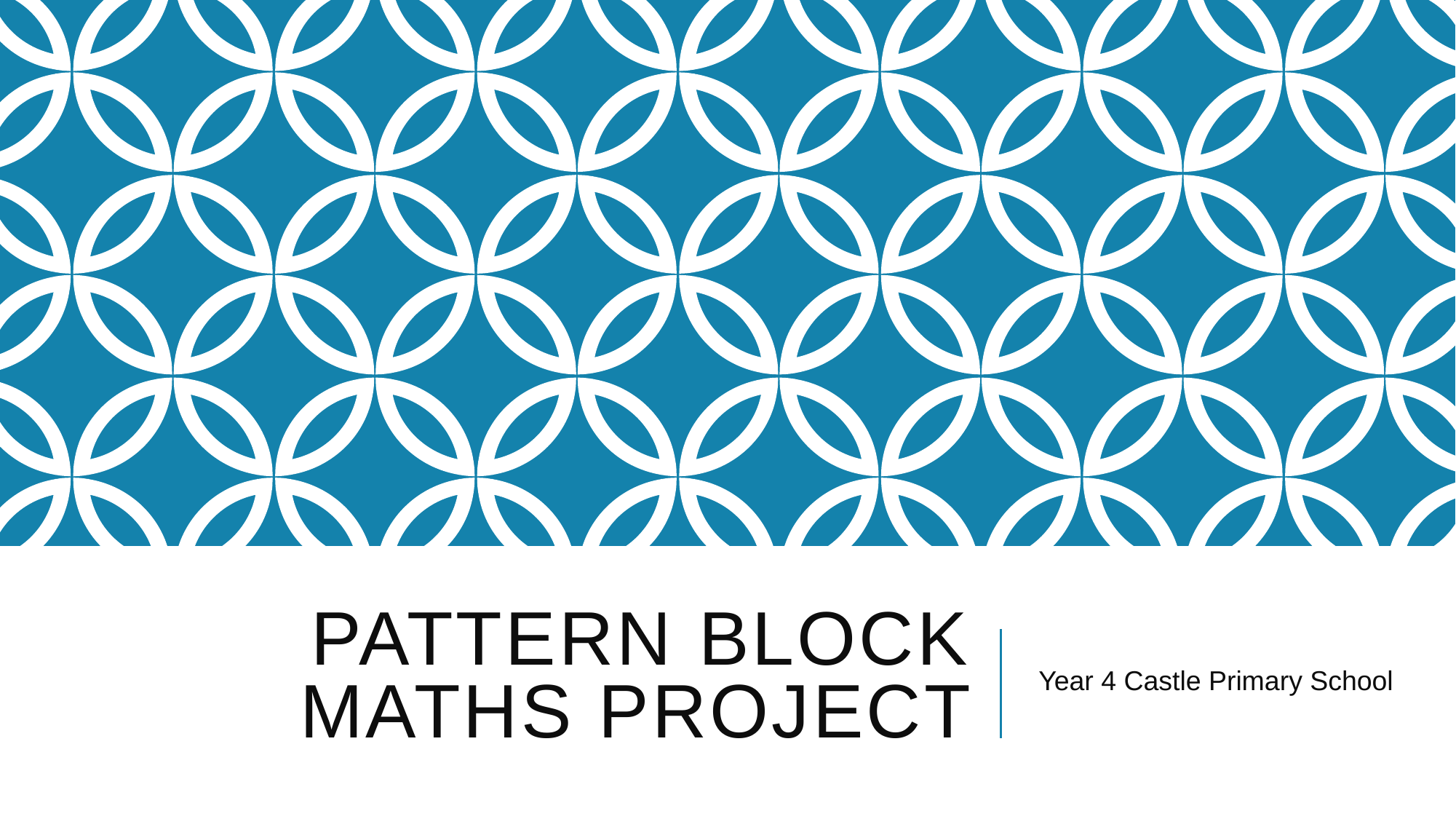

# Pattern Block Maths Project
Year 4 Castle Primary School